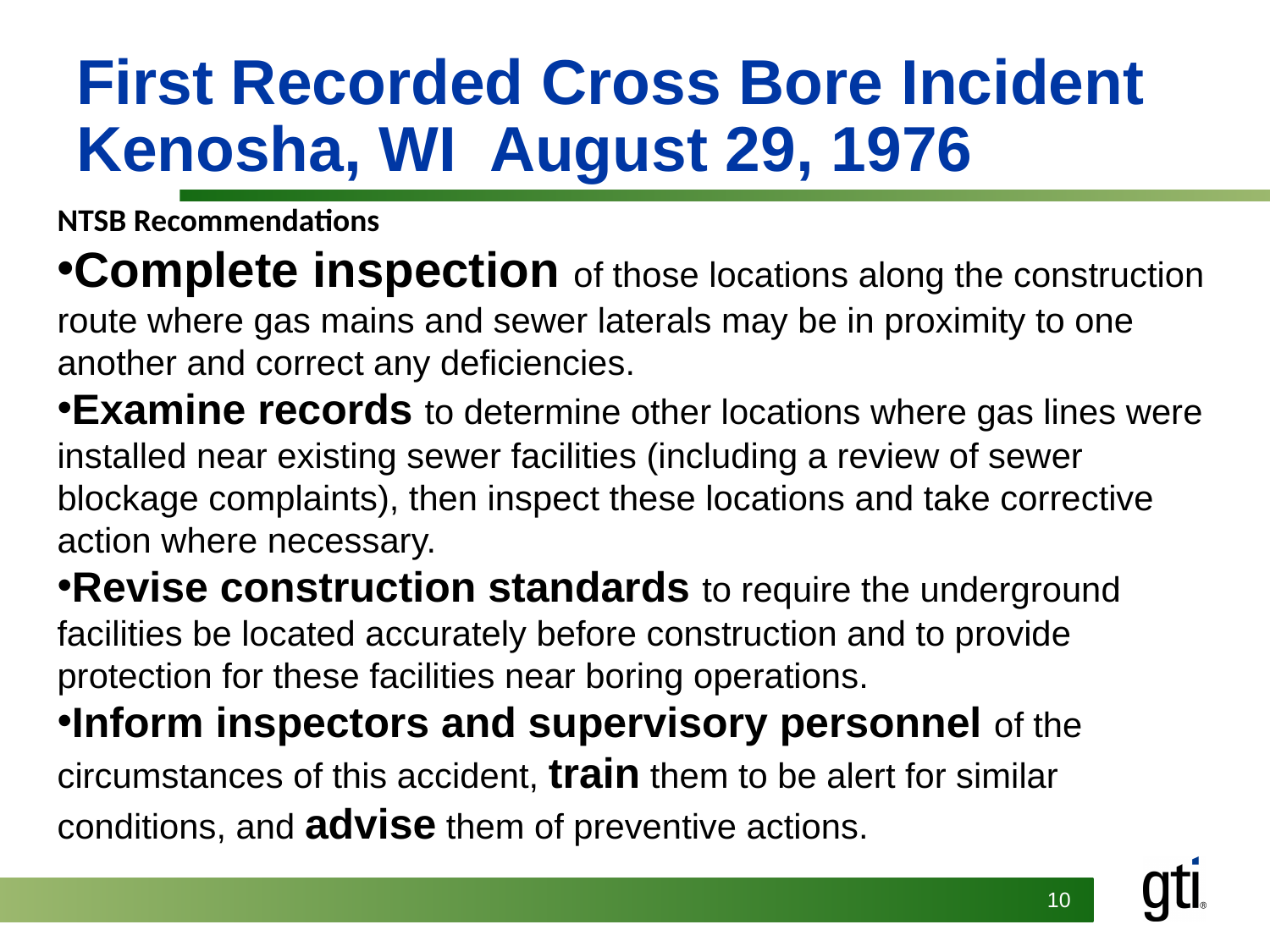

# First Recorded Cross Bore Incident Kenosha, WI  August 29, 1976
NTSB Recommendations
Complete inspection of those locations along the construction route where gas mains and sewer laterals may be in proximity to one another and correct any deficiencies.
Examine records to determine other locations where gas lines were installed near existing sewer facilities (including a review of sewer blockage complaints), then inspect these locations and take corrective action where necessary.
Revise construction standards to require the underground facilities be located accurately before construction and to provide protection for these facilities near boring operations.
Inform inspectors and supervisory personnel of the circumstances of this accident, train them to be alert for similar conditions, and advise them of preventive actions.